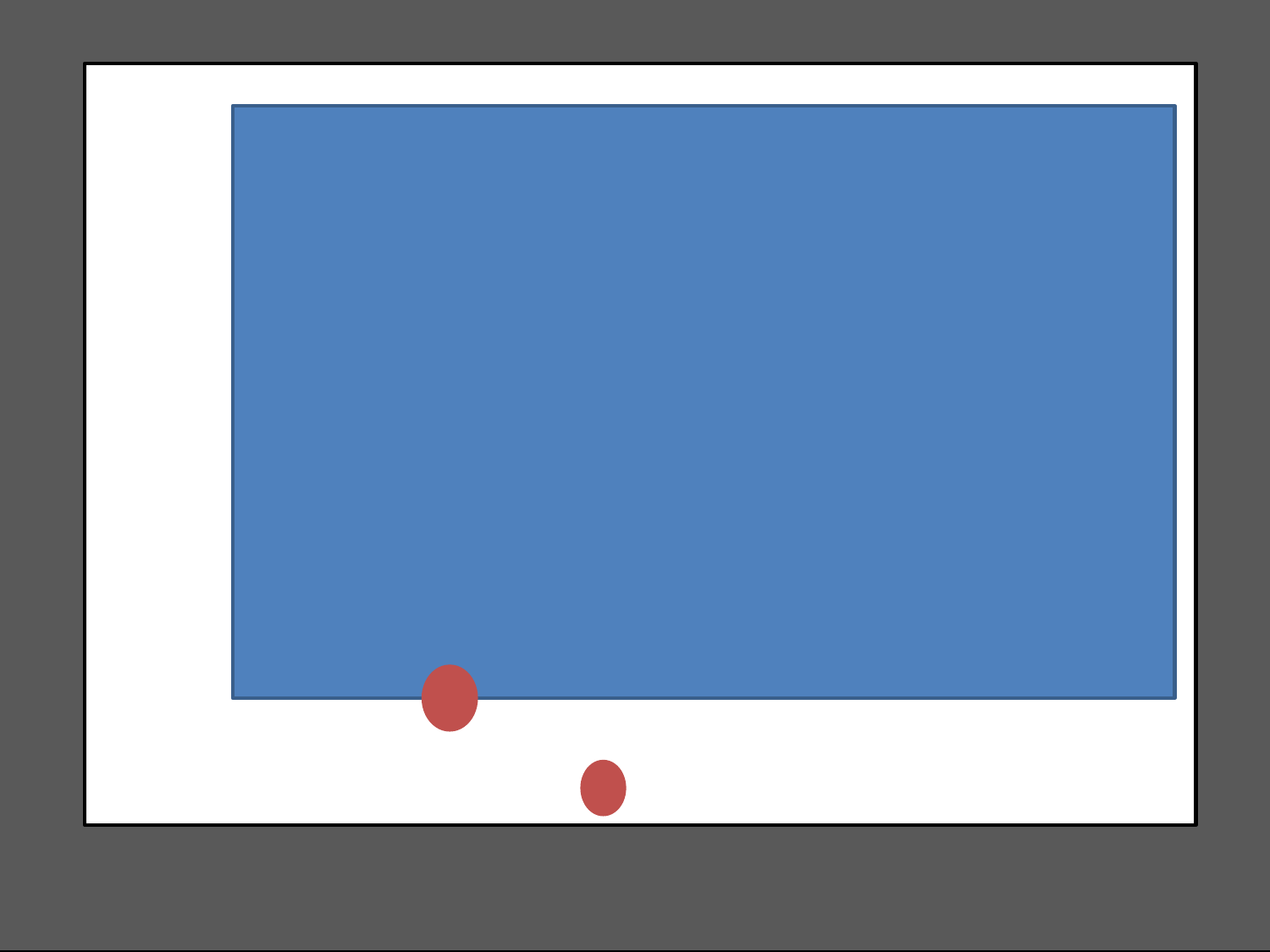

# Thank You For Watching!

All in all, the 1850s-1899 was a time of great change regarding African American rights.
In the 1850s there was no hope of freedom, but by the late 1800s slaves had gained their freedom.